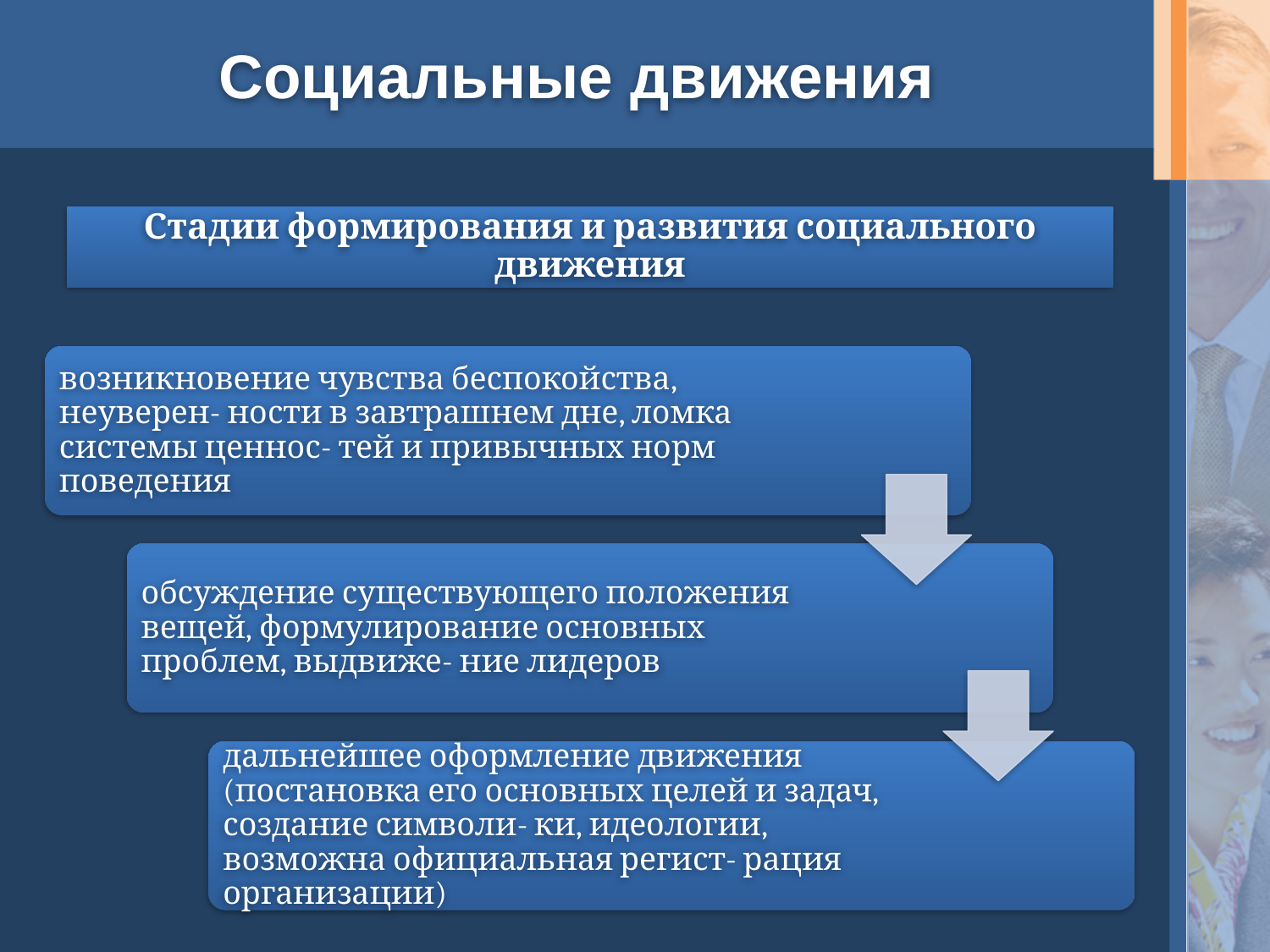

# Социальные движения

Стадии формирования и развития социального движения

возникновение чувства беспокойства, неуверен- ности в завтрашнем дне, ломка системы ценнос- тей и привычных норм поведения

обсуждение существующего положения вещей, формулирование основных проблем, выдвиже- ние лидеров

дальнейшее оформление движения (постановка его основных целей и задач, создание символи- ки, идеологии, возможна официальная регист- рация организации)